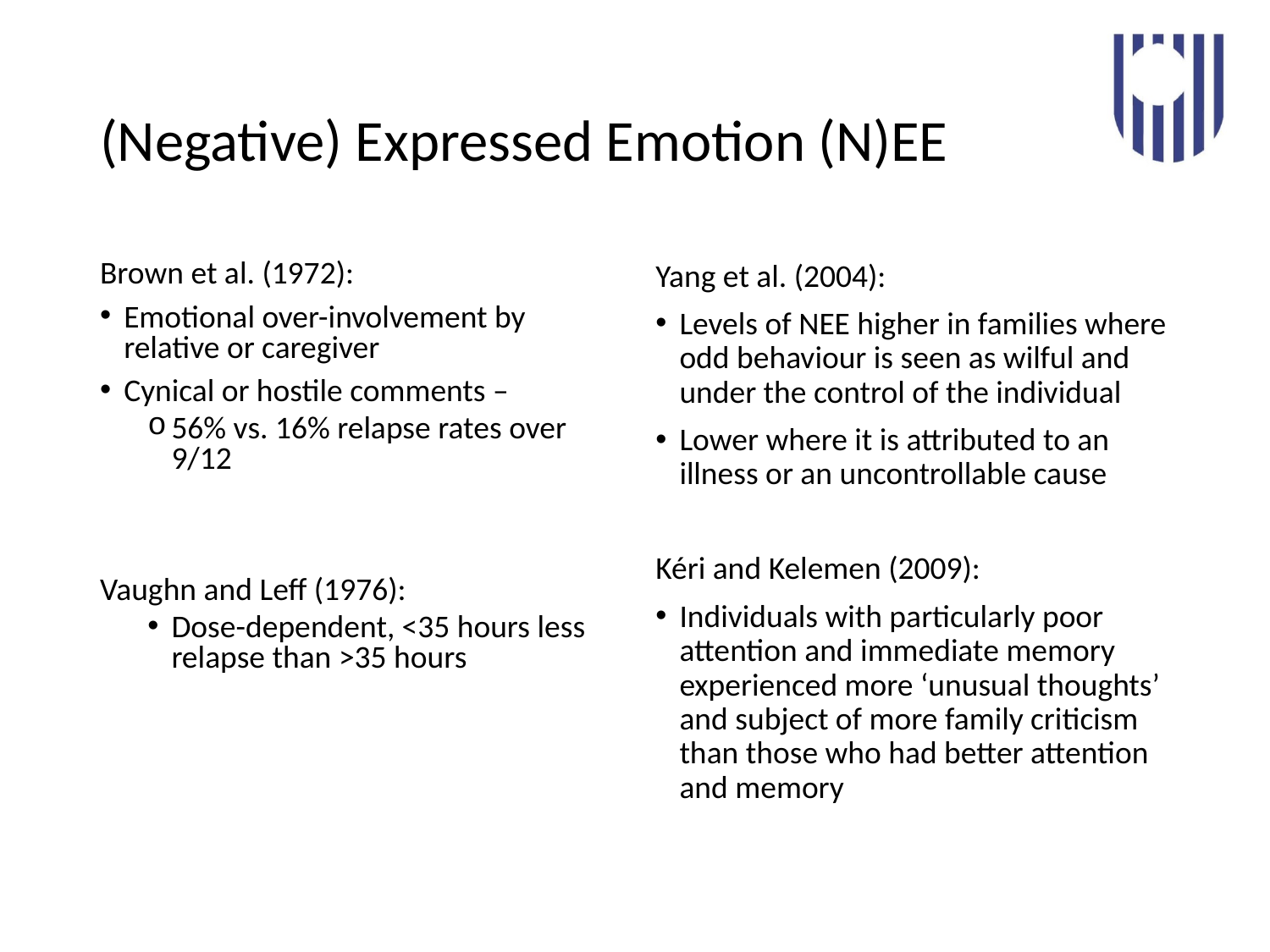

# (Negative) Expressed Emotion (N)EE
Brown et al. (1972):
Emotional over-involvement by relative or caregiver
Cynical or hostile comments –
56% vs. 16% relapse rates over 9/12

Vaughn and Leff (1976):
Dose-dependent, <35 hours less relapse than >35 hours
Yang et al. (2004):
Levels of NEE higher in families where odd behaviour is seen as wilful and under the control of the individual
Lower where it is attributed to an illness or an uncontrollable cause

Kéri and Kelemen (2009):
Individuals with particularly poor attention and immediate memory experienced more ‘unusual thoughts’ and subject of more family criticism than those who had better attention and memory